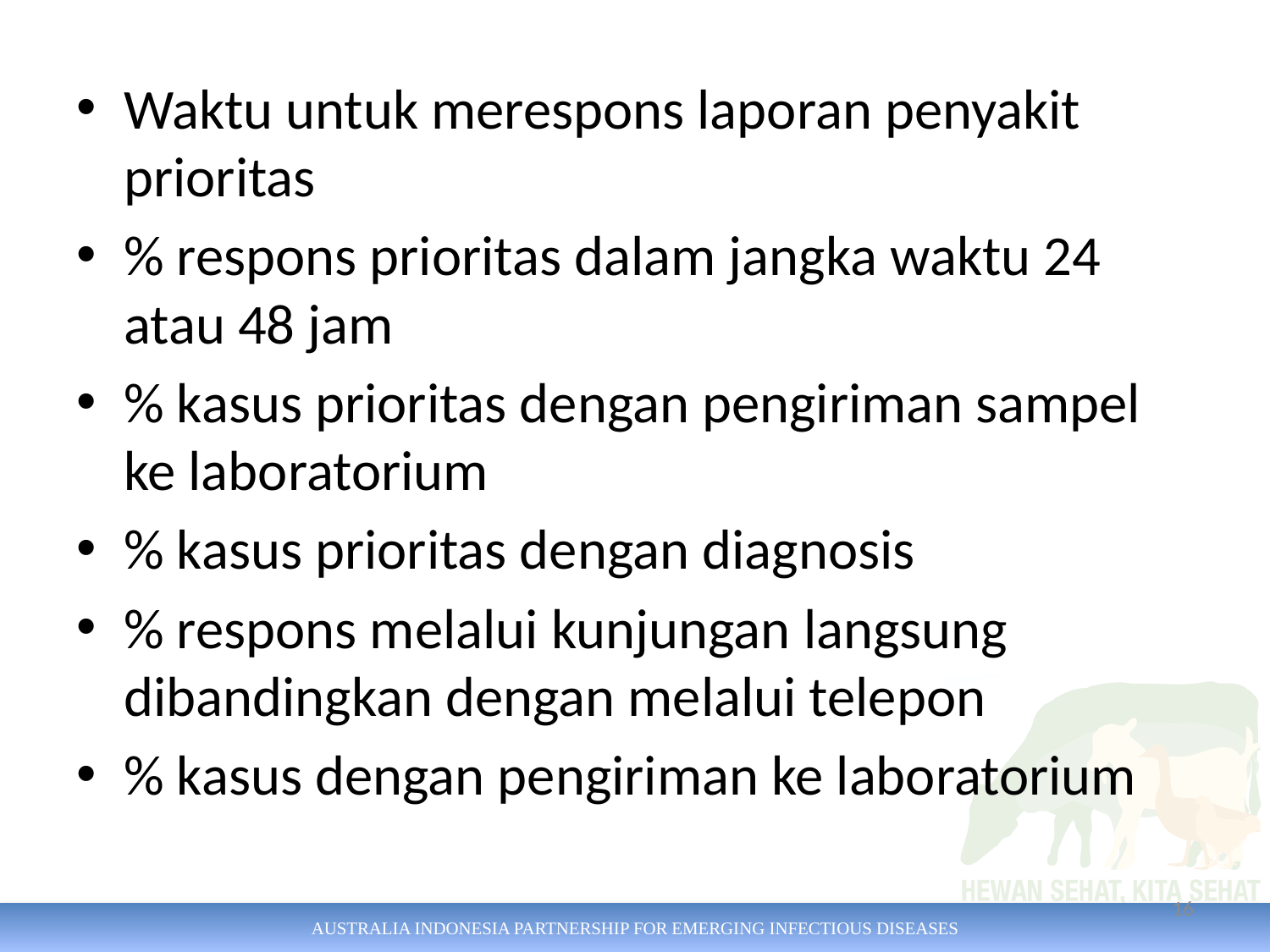

Waktu untuk merespons laporan penyakit prioritas
% respons prioritas dalam jangka waktu 24 atau 48 jam
% kasus prioritas dengan pengiriman sampel ke laboratorium
% kasus prioritas dengan diagnosis
% respons melalui kunjungan langsung dibandingkan dengan melalui telepon
% kasus dengan pengiriman ke laboratorium

16